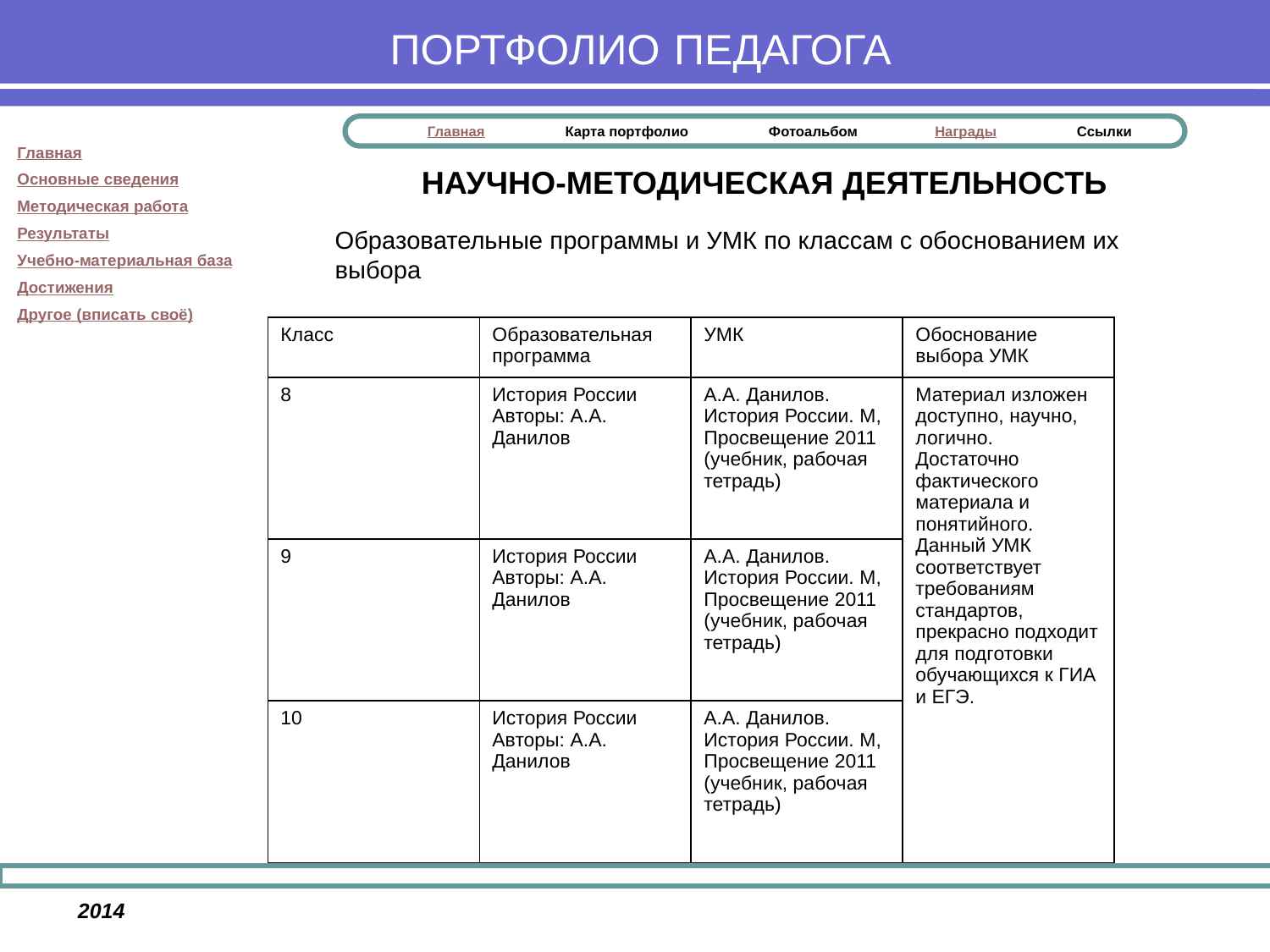

# ПОРТФОЛИО ПЕДАГОГА
НАУЧНО-МЕТОДИЧЕСКАЯ ДЕЯТЕЛЬНОСТЬ
Образовательные программы и УМК по классам с обоснованием их выбора

| Класс | Образовательная программа | УМК | Обоснование выбора УМК |
| --- | --- | --- | --- |
| 8 | История России Авторы: А.А. Данилов | А.А. Данилов. История России. М, Просвещение 2011 (учебник, рабочая тетрадь) | Материал изложен доступно, научно, логично. Достаточно фактического материала и понятийного. Данный УМК соответствует требованиям стандартов, прекрасно подходит для подготовки обучающихся к ГИА и ЕГЭ. |
| 9 | История России Авторы: А.А. Данилов | А.А. Данилов. История России. М, Просвещение 2011 (учебник, рабочая тетрадь) |  |
| 10 | История России Авторы: А.А. Данилов | А.А. Данилов. История России. М, Просвещение 2011 (учебник, рабочая тетрадь) |  |
2014